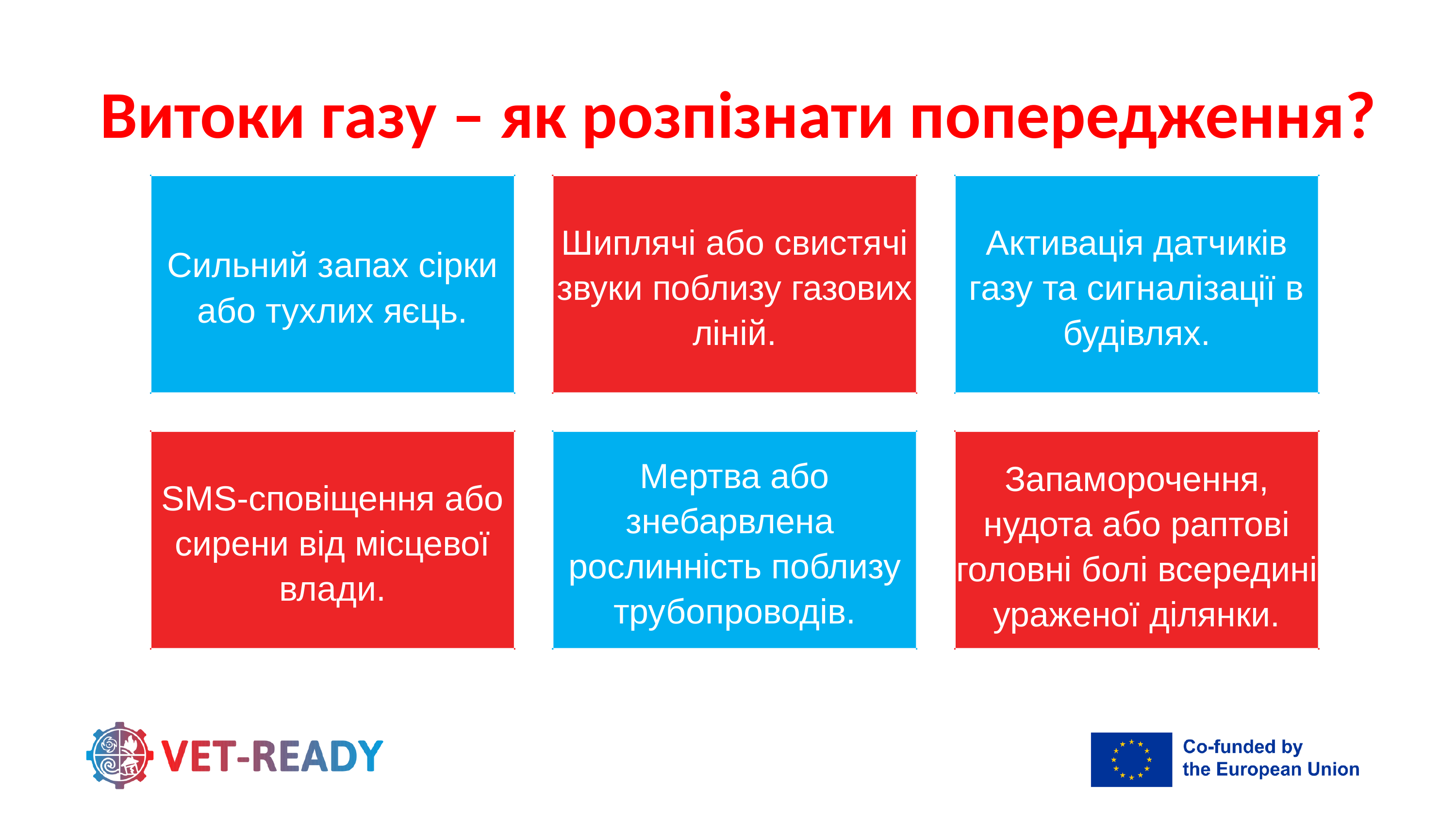

Витоки газу – як розпізнати попередження?

Сильний запах сірки або тухлих яєць.

Шиплячі або свистячі звуки поблизу газових ліній.

Активація датчиків газу та сигналізації в будівлях.

SMS-сповіщення або сирени від місцевої влади.

Мертва або знебарвлена ​​рослинність поблизу трубопроводів.

Запаморочення, нудота або раптові головні болі всередині ураженої ділянки.